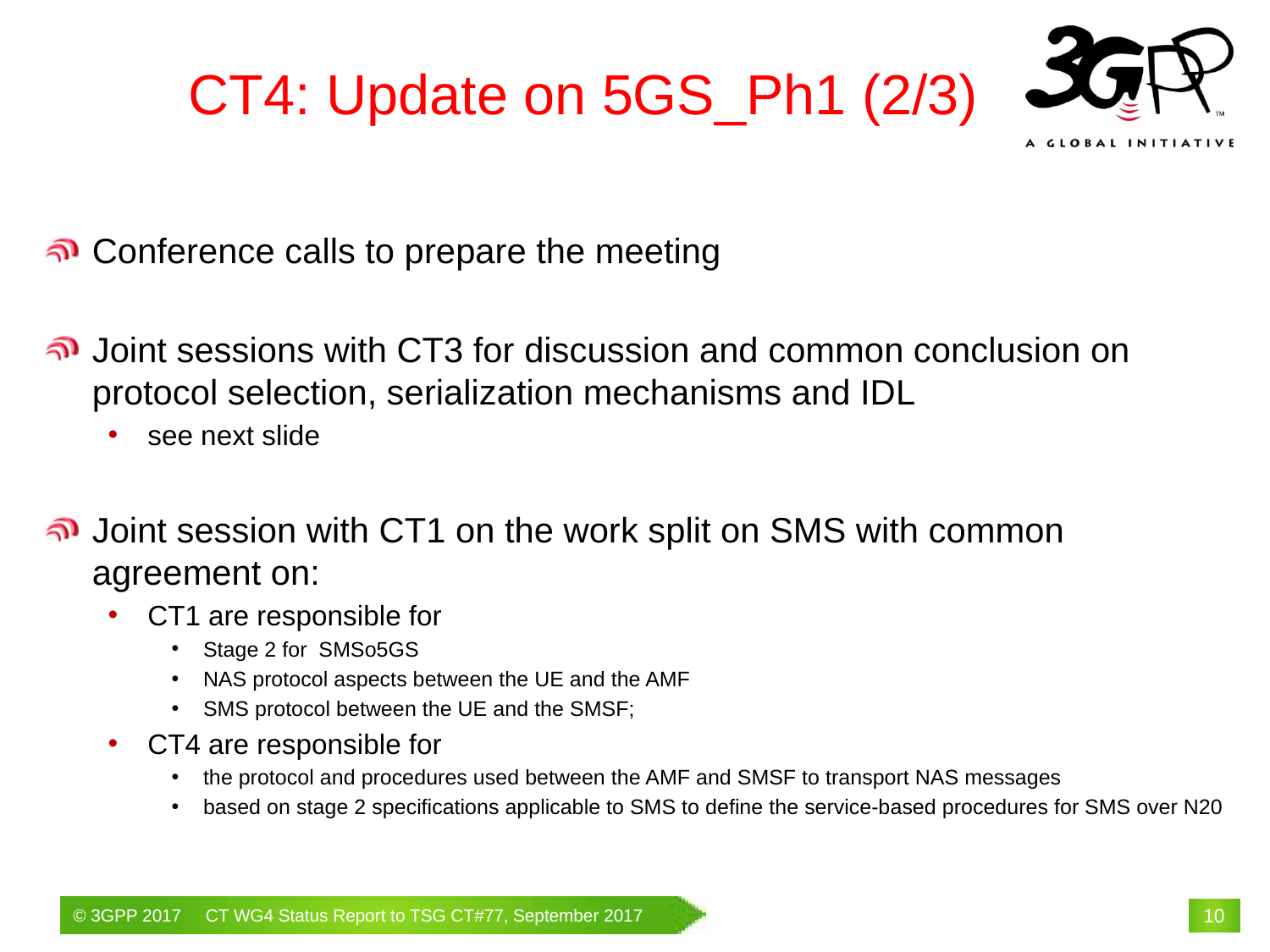

# CT4: Update on 5GS_Ph1 (2/3)
Conference calls to prepare the meeting

Joint sessions with CT3 for discussion and common conclusion on protocol selection, serialization mechanisms and IDL
see next slide

Joint session with CT1 on the work split on SMS with common agreement on:
CT1 are responsible for
Stage 2 for  SMSo5GS
NAS protocol aspects between the UE and the AMF
SMS protocol between the UE and the SMSF;
CT4 are responsible for
the protocol and procedures used between the AMF and SMSF to transport NAS messages
based on stage 2 specifications applicable to SMS to define the service-based procedures for SMS over N20